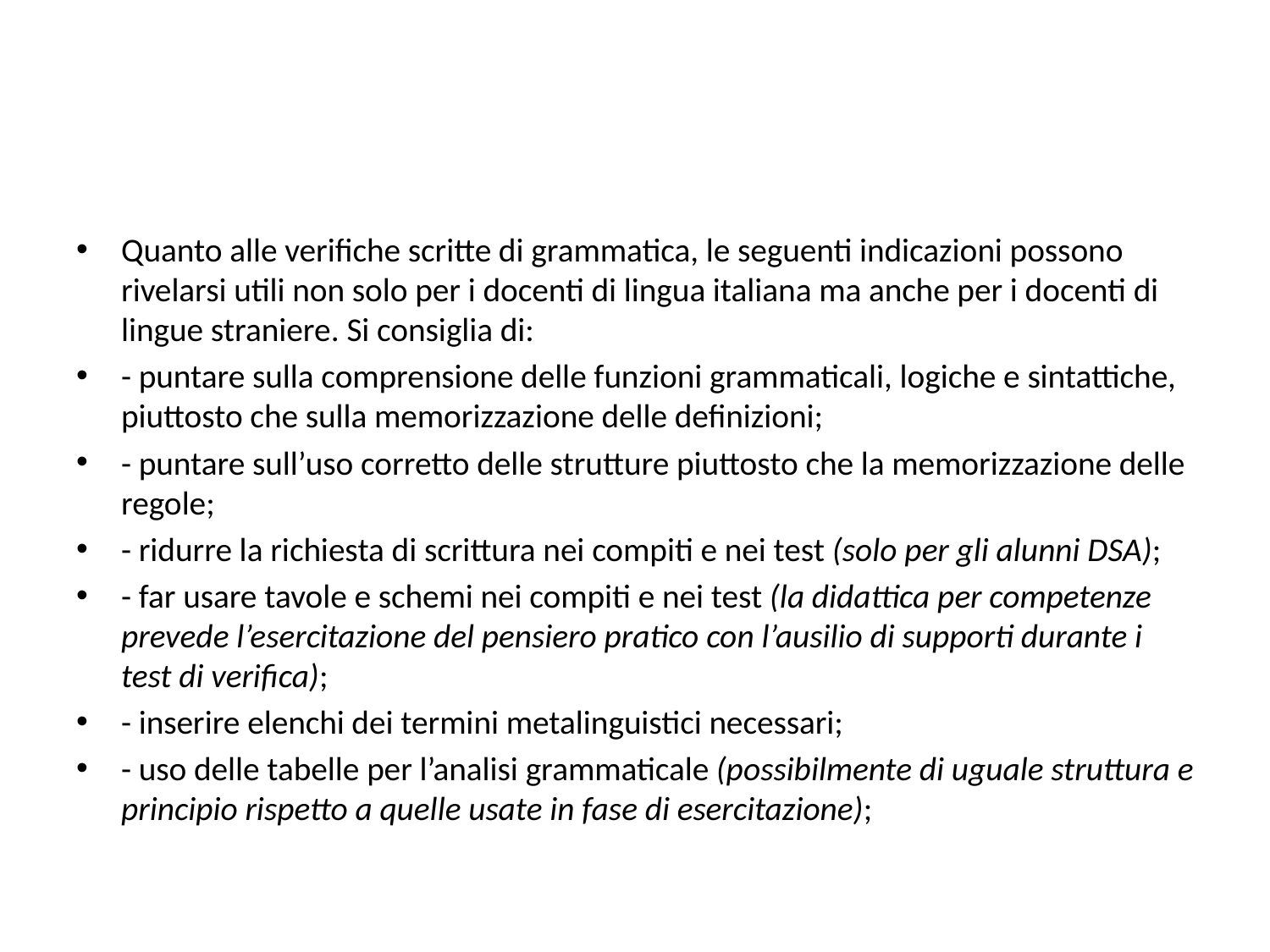

#
Quanto alle verifiche scritte di grammatica, le seguenti indicazioni possono rivelarsi utili non solo per i docenti di lingua italiana ma anche per i docenti di lingue straniere. Si consiglia di:
- puntare sulla comprensione delle funzioni grammaticali, logiche e sintattiche, piuttosto che sulla memorizzazione delle definizioni;
- puntare sull’uso corretto delle strutture piuttosto che la memorizzazione delle regole;
- ridurre la richiesta di scrittura nei compiti e nei test (solo per gli alunni DSA);
- far usare tavole e schemi nei compiti e nei test (la didattica per competenze prevede l’esercitazione del pensiero pratico con l’ausilio di supporti durante i test di verifica);
- inserire elenchi dei termini metalinguistici necessari;
- uso delle tabelle per l’analisi grammaticale (possibilmente di uguale struttura e principio rispetto a quelle usate in fase di esercitazione);